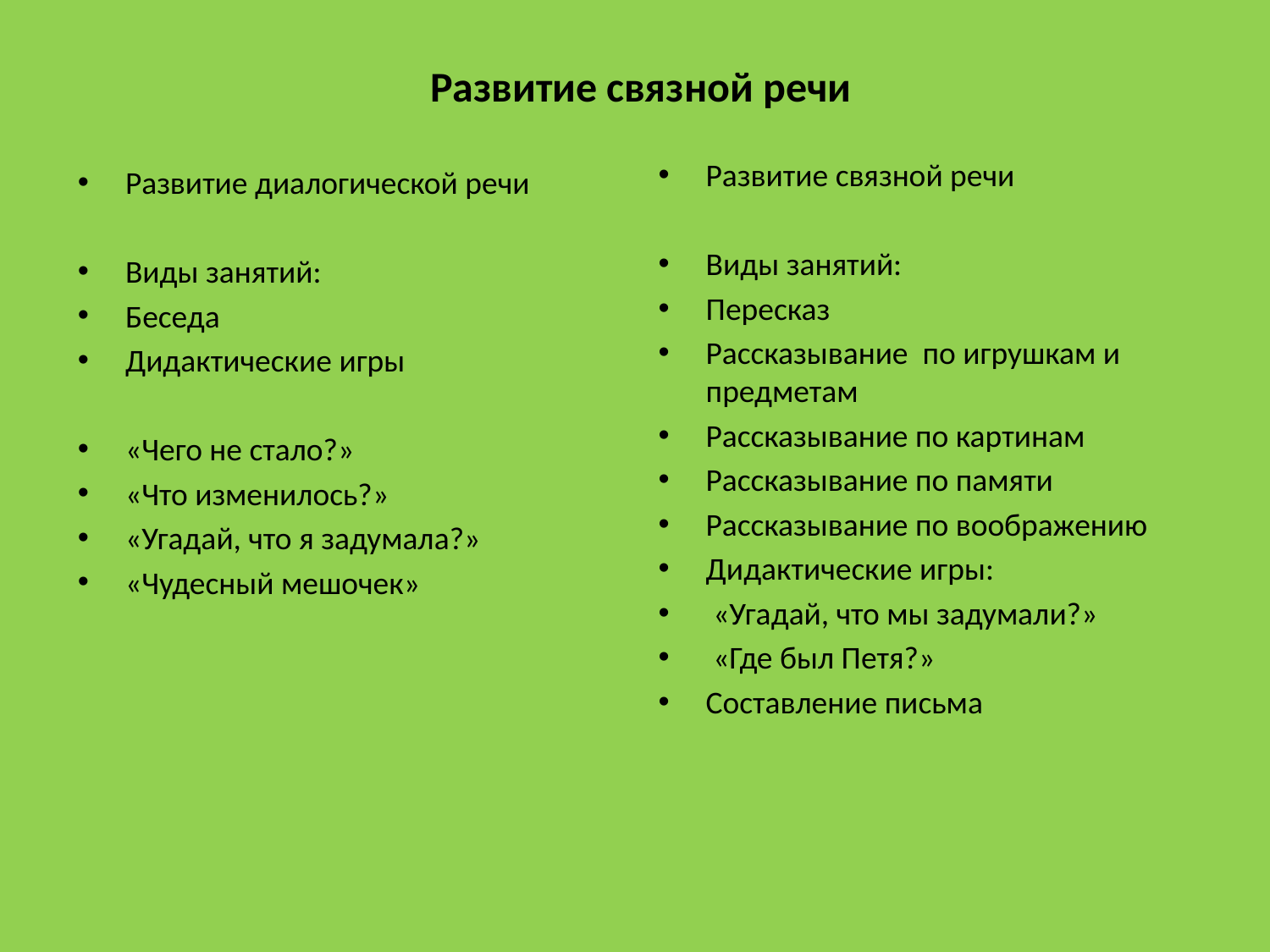

# Развитие связной речи
Развитие связной речи

Виды занятий:
Пересказ
Рассказывание  по игрушкам и предметам
Рассказывание по картинам
Рассказывание по памяти
Рассказывание по воображению
Дидактические игры:
 «Угадай, что мы задумали?»
 «Где был Петя?»
Составление письма
Развитие диалогической речи

Виды занятий:
Беседа
Дидактические игры

«Чего не стало?»
«Что изменилось?»
«Угадай, что я задумала?»
«Чудесный мешочек»